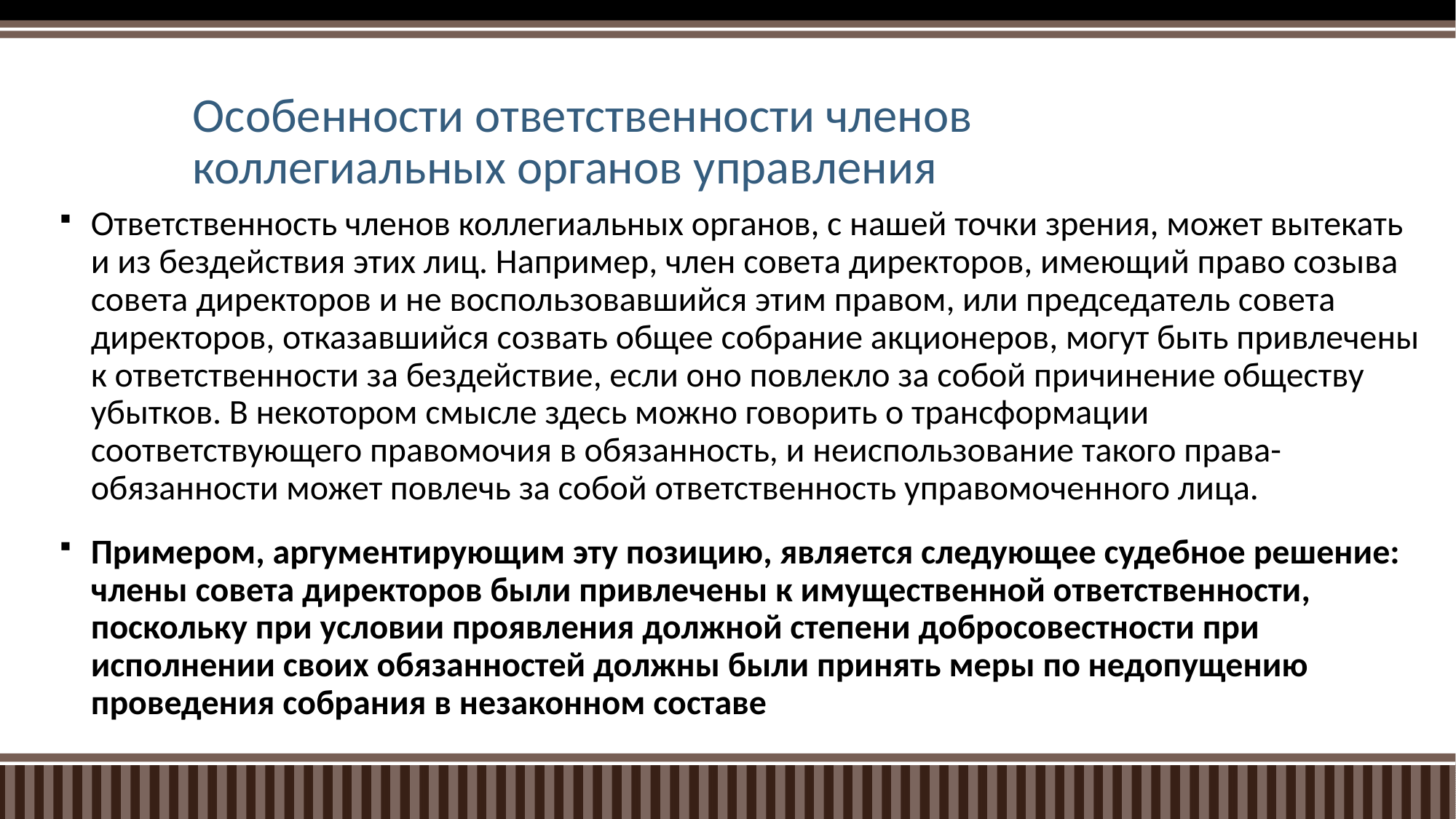

# Особенности ответственности членов коллегиальных органов управления
Ответственность членов коллегиальных органов, с нашей точки зрения, может вытекать и из бездействия этих лиц. Например, член совета директоров, имеющий право созыва совета директоров и не воспользовавшийся этим правом, или председатель совета директоров, отказавшийся созвать общее собрание акционеров, могут быть привлечены к ответственности за бездействие, если оно повлекло за собой причинение обществу убытков. В некотором смысле здесь можно говорить о трансформации соответствующего правомочия в обязанность, и неиспользование такого права-обязанности может повлечь за собой ответственность управомоченного лица.
Примером, аргументирующим эту позицию, является следующее судебное решение: члены совета директоров были привлечены к имущественной ответственности, поскольку при условии проявления должной степени добросовестности при исполнении своих обязанностей должны были принять меры по недопущению проведения собрания в незаконном составе